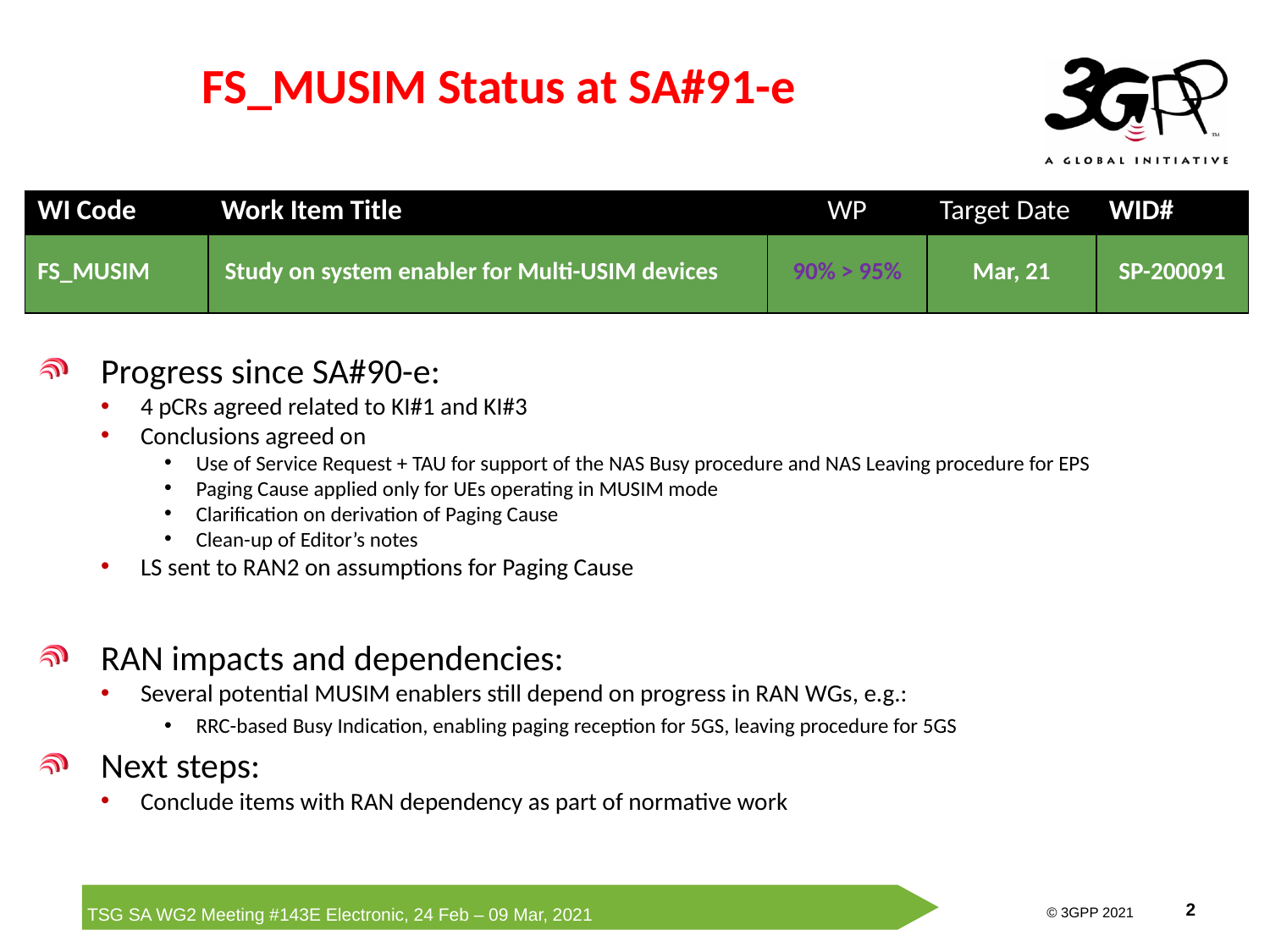

# FS_MUSIM Status at SA#91-e
| WI Code | Work Item Title | WP | Target Date | WID# |
| --- | --- | --- | --- | --- |
| FS\_MUSIM | Study on system enabler for Multi-USIM devices | 90% > 95% | Mar, 21 | SP-200091 |
Progress since SA#90-e:
4 pCRs agreed related to KI#1 and KI#3
Conclusions agreed on
Use of Service Request + TAU for support of the NAS Busy procedure and NAS Leaving procedure for EPS
Paging Cause applied only for UEs operating in MUSIM mode
Clarification on derivation of Paging Cause
Clean-up of Editor’s notes
LS sent to RAN2 on assumptions for Paging Cause

RAN impacts and dependencies:
Several potential MUSIM enablers still depend on progress in RAN WGs, e.g.:
RRC-based Busy Indication, enabling paging reception for 5GS, leaving procedure for 5GS
Next steps:
Conclude items with RAN dependency as part of normative work